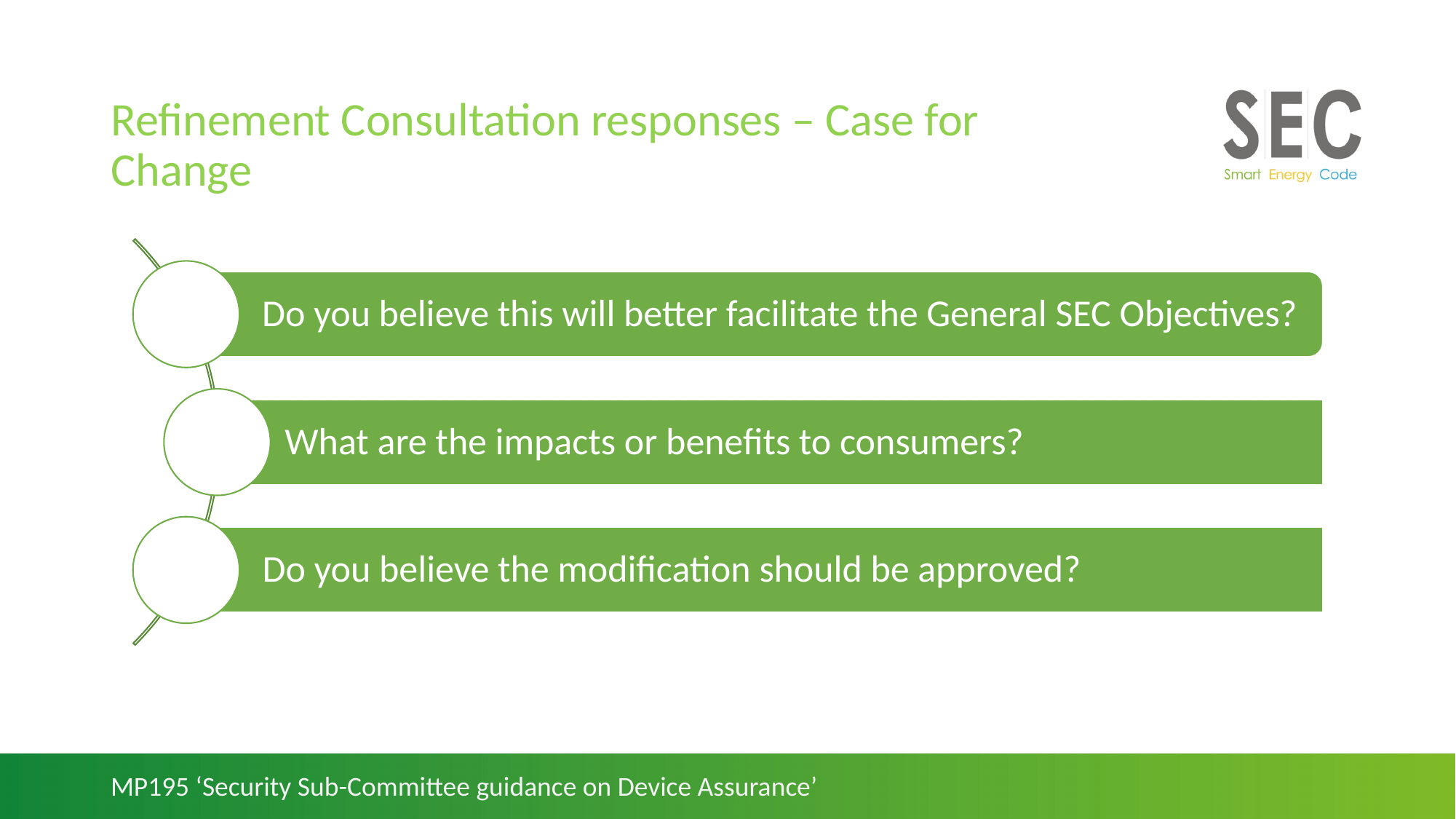

# Refinement Consultation responses – Case for Change
Do you believe this will better facilitate the General SEC Objectives?
What are the impacts or benefits to consumers?
 Do you believe the modification should be approved?
MP195 ‘Security Sub-Committee guidance on Device Assurance’